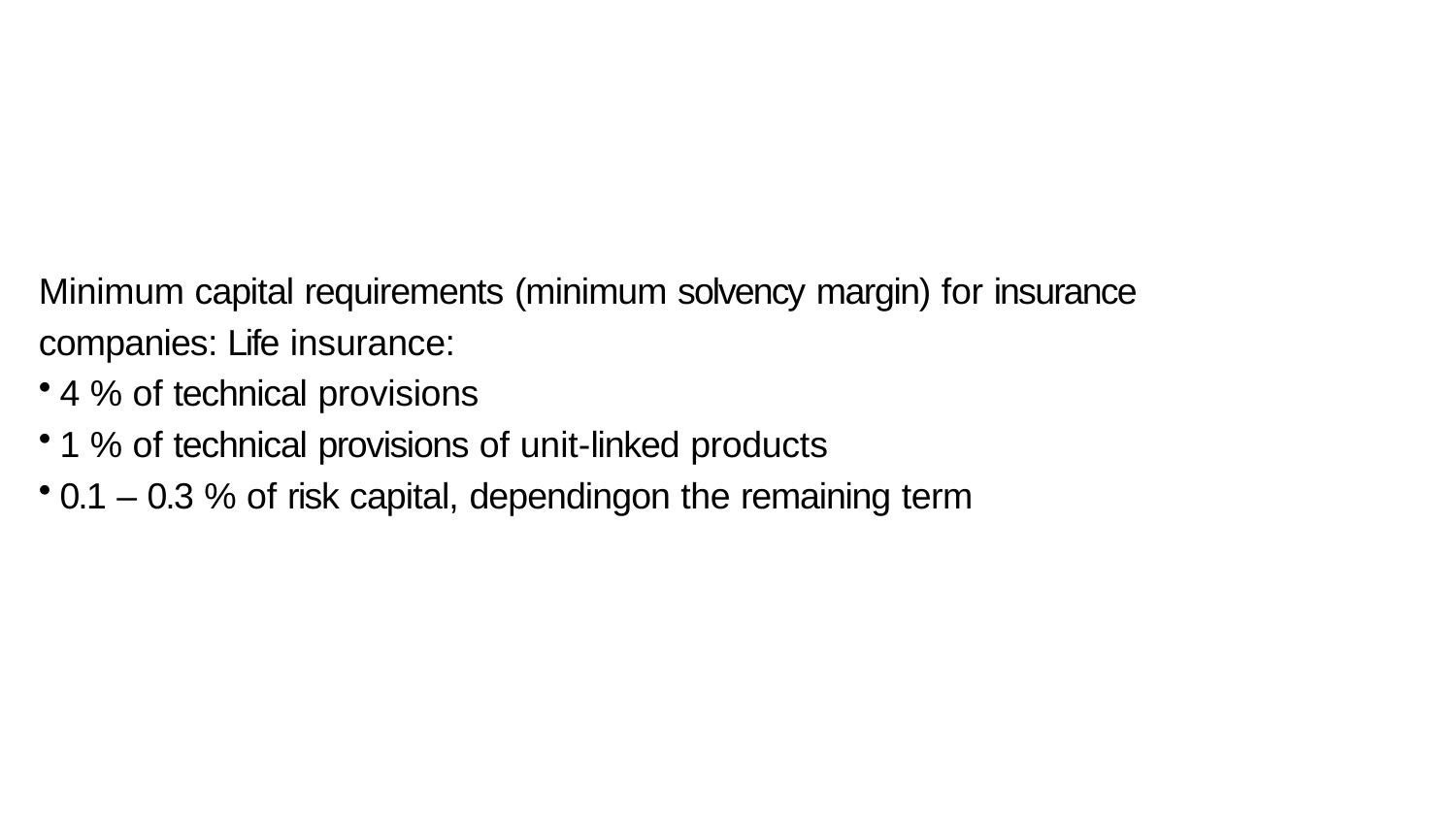

Minimum capital requirements (minimum solvency margin) for insurance companies: Life insurance:
4 % of technical provisions
1 % of technical provisions of unit-linked products
0.1 – 0.3 % of risk capital, dependingon the remaining term